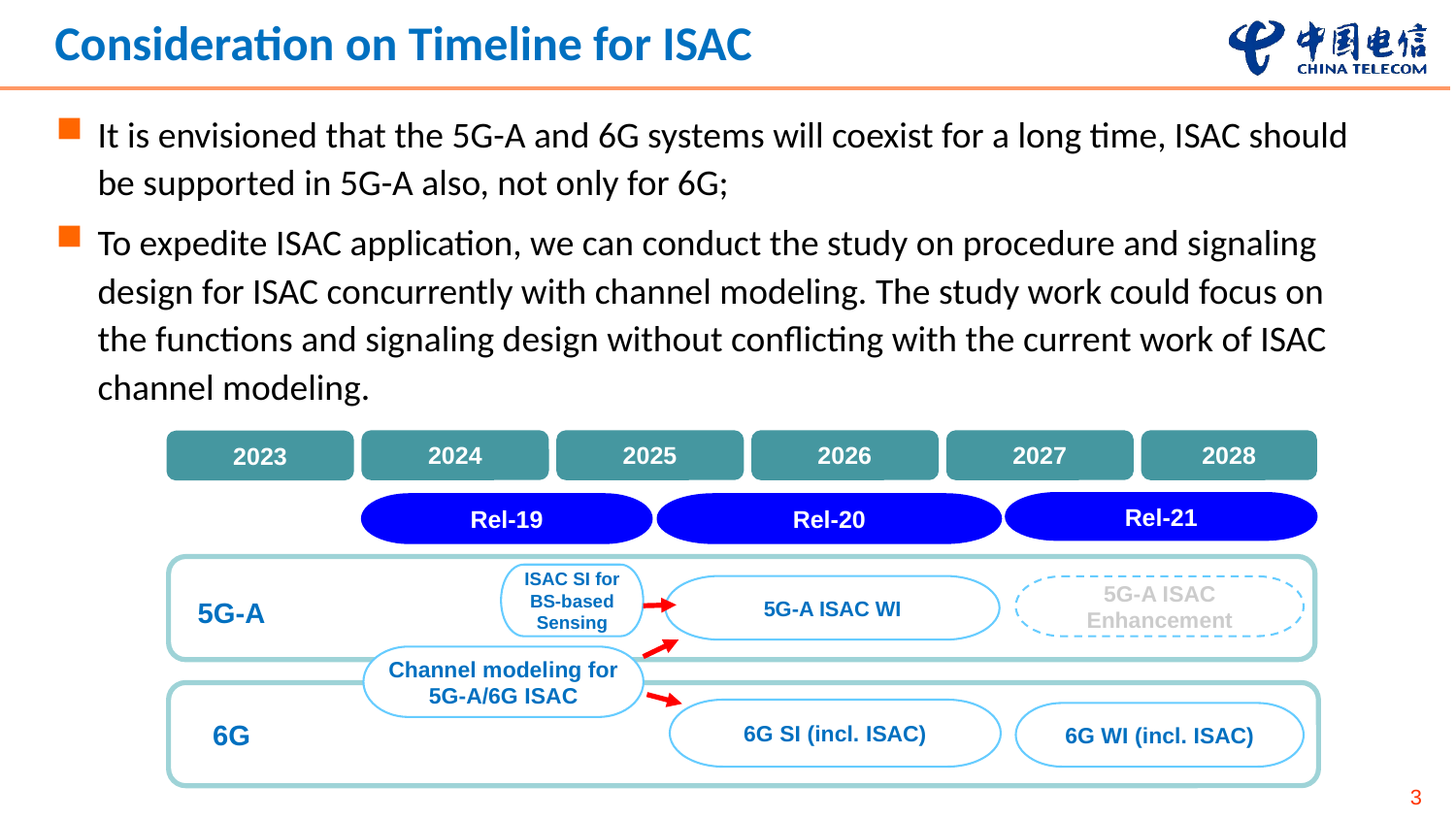

# Consideration on Timeline for ISAC
It is envisioned that the 5G-A and 6G systems will coexist for a long time, ISAC should be supported in 5G-A also, not only for 6G;
To expedite ISAC application, we can conduct the study on procedure and signaling design for ISAC concurrently with channel modeling. The study work could focus on the functions and signaling design without conflicting with the current work of ISAC channel modeling.
2024
2025
2026
2027
2028
2023
Rel-21
Rel-19
Rel-20

ISAC SI for BS-based Sensing
5G-A ISAC WI
5G-A ISAC Enhancement

5G-A
Channel modeling for 5G-A/6G ISAC

6G SI (incl. ISAC)
6G WI (incl. ISAC)
6G
3